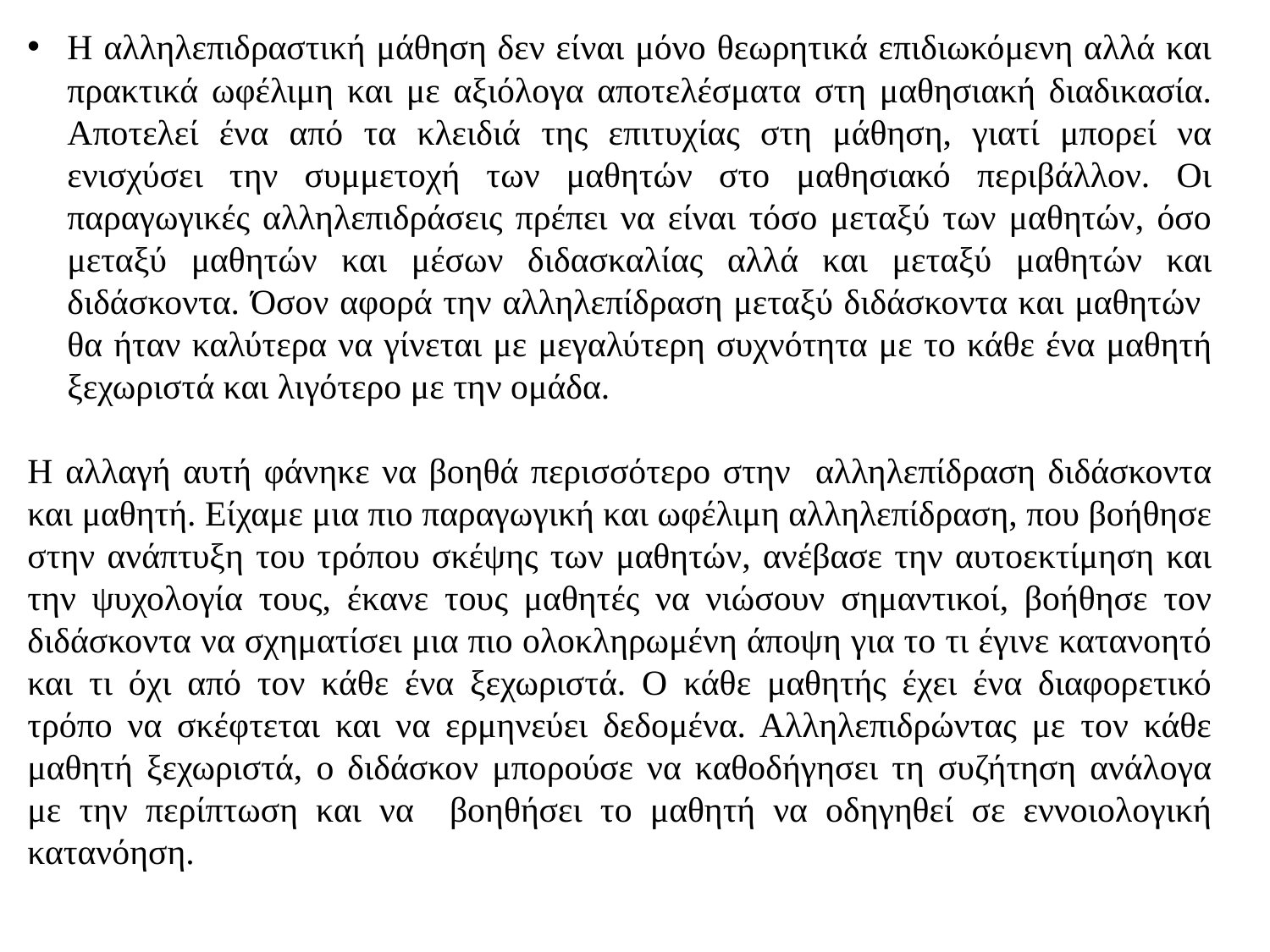

Η αλληλεπιδραστική μάθηση δεν είναι μόνο θεωρητικά επιδιωκόμενη αλλά και πρακτικά ωφέλιμη και με αξιόλογα αποτελέσματα στη μαθησιακή διαδικασία. Αποτελεί ένα από τα κλειδιά της επιτυχίας στη μάθηση, γιατί μπορεί να ενισχύσει την συμμετοχή των μαθητών στο μαθησιακό περιβάλλον. Οι παραγωγικές αλληλεπιδράσεις πρέπει να είναι τόσο μεταξύ των μαθητών, όσο μεταξύ μαθητών και μέσων διδασκαλίας αλλά και μεταξύ μαθητών και διδάσκοντα. Όσον αφορά την αλληλεπίδραση μεταξύ διδάσκοντα και μαθητών  θα ήταν καλύτερα να γίνεται με μεγαλύτερη συχνότητα με το κάθε ένα μαθητή ξεχωριστά και λιγότερο με την ομάδα.

Η αλλαγή αυτή φάνηκε να βοηθά περισσότερο στην  αλληλεπίδραση διδάσκοντα και μαθητή. Είχαμε μια πιο παραγωγική και ωφέλιμη αλληλεπίδραση, που βοήθησε στην ανάπτυξη του τρόπου σκέψης των μαθητών, ανέβασε την αυτοεκτίμηση και την ψυχολογία τους, έκανε τους μαθητές να νιώσουν σημαντικοί, βοήθησε τον διδάσκοντα να σχηματίσει μια πιο ολοκληρωμένη άποψη για το τι έγινε κατανοητό και τι όχι από τον κάθε ένα ξεχωριστά. Ο κάθε μαθητής έχει ένα διαφορετικό τρόπο να σκέφτεται και να ερμηνεύει δεδομένα. Αλληλεπιδρώντας με τον κάθε μαθητή ξεχωριστά, ο διδάσκον μπορούσε να καθοδήγησει τη συζήτηση ανάλογα με την περίπτωση και να  βοηθήσει το μαθητή να οδηγηθεί σε εννοιολογική κατανόηση.